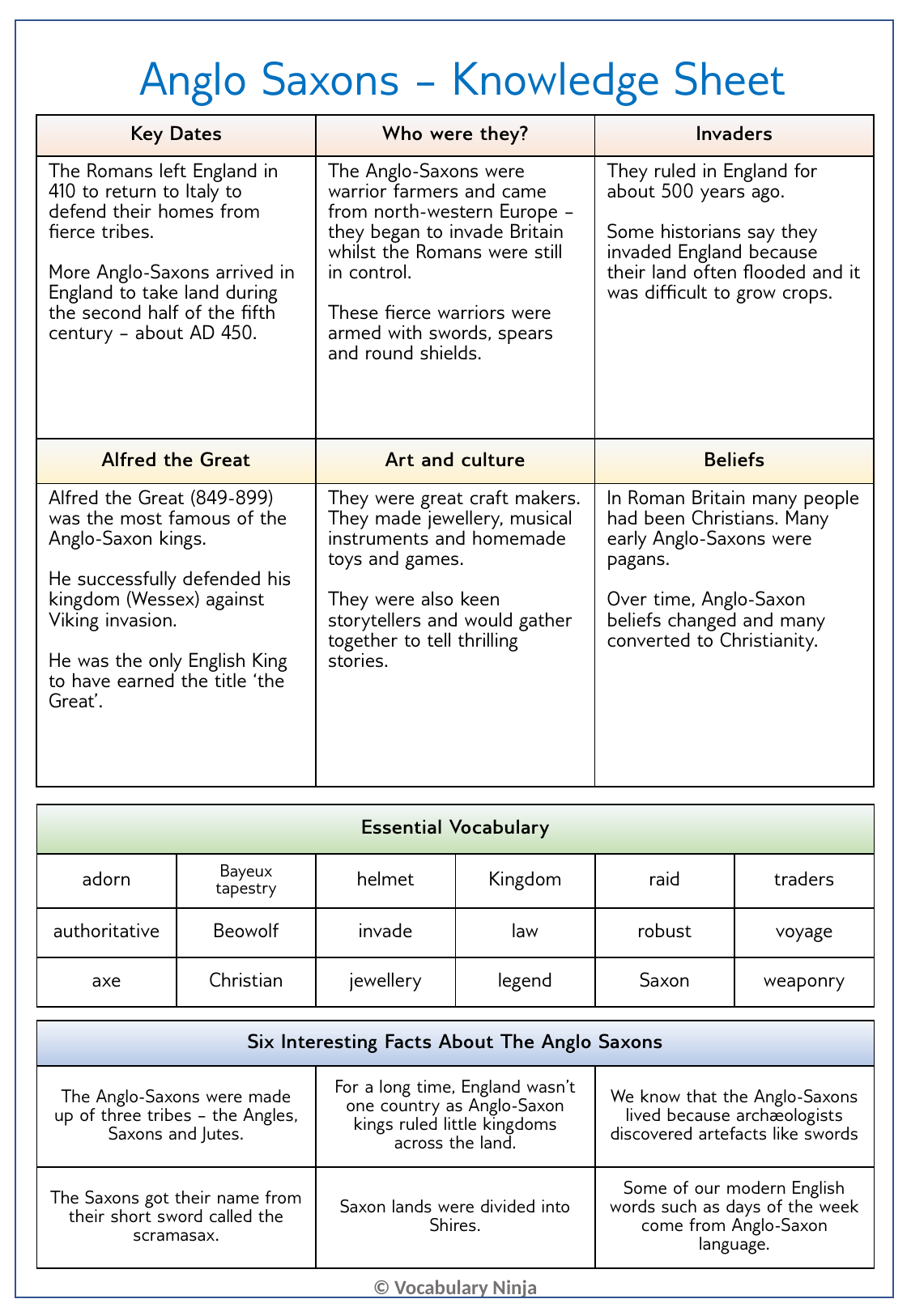

Anglo Saxons – Knowledge Sheet
| Key Dates | Who were they? | Invaders |
| --- | --- | --- |
| The Romans left England in 410 to return to Italy to defend their homes from fierce tribes. More Anglo-Saxons arrived in England to take land during the second half of the fifth century – about AD 450. | The Anglo-Saxons were warrior farmers and came from north-western Europe – they began to invade Britain whilst the Romans were still in control. These fierce warriors were armed with swords, spears and round shields. | They ruled in England for about 500 years ago. Some historians say they invaded England because their land often flooded and it was difficult to grow crops. |
| Alfred the Great | Art and culture | Beliefs |
| Alfred the Great (849-899) was the most famous of the Anglo-Saxon kings. He successfully defended his kingdom (Wessex) against Viking invasion. He was the only English King to have earned the title ‘the Great’. | They were great craft makers. They made jewellery, musical instruments and homemade toys and games. They were also keen storytellers and would gather together to tell thrilling stories. | In Roman Britain many people had been Christians. Many early Anglo-Saxons were pagans. Over time, Anglo-Saxon beliefs changed and many converted to Christianity. |
| Essential Vocabulary |  |  |  |  |  |
| --- | --- | --- | --- | --- | --- |
| adorn | Bayeux tapestry | helmet | Kingdom | raid | traders |
| authoritative | Beowolf | invade | law | robust | voyage |
| axe | Christian | jewellery | legend | Saxon | weaponry |
| Six Interesting Facts About The Anglo Saxons |  |  |
| --- | --- | --- |
| The Anglo-Saxons were made up of three tribes – the Angles, Saxons and Jutes. | For a long time, England wasn’t one country as Anglo-Saxon kings ruled little kingdoms across the land. | We know that the Anglo-Saxons lived because archaeologists discovered artefacts like swords |
| The Saxons got their name from their short sword called the scramasax. | Saxon lands were divided into Shires. | Some of our modern English words such as days of the week come from Anglo-Saxon language. |
© Vocabulary Ninja